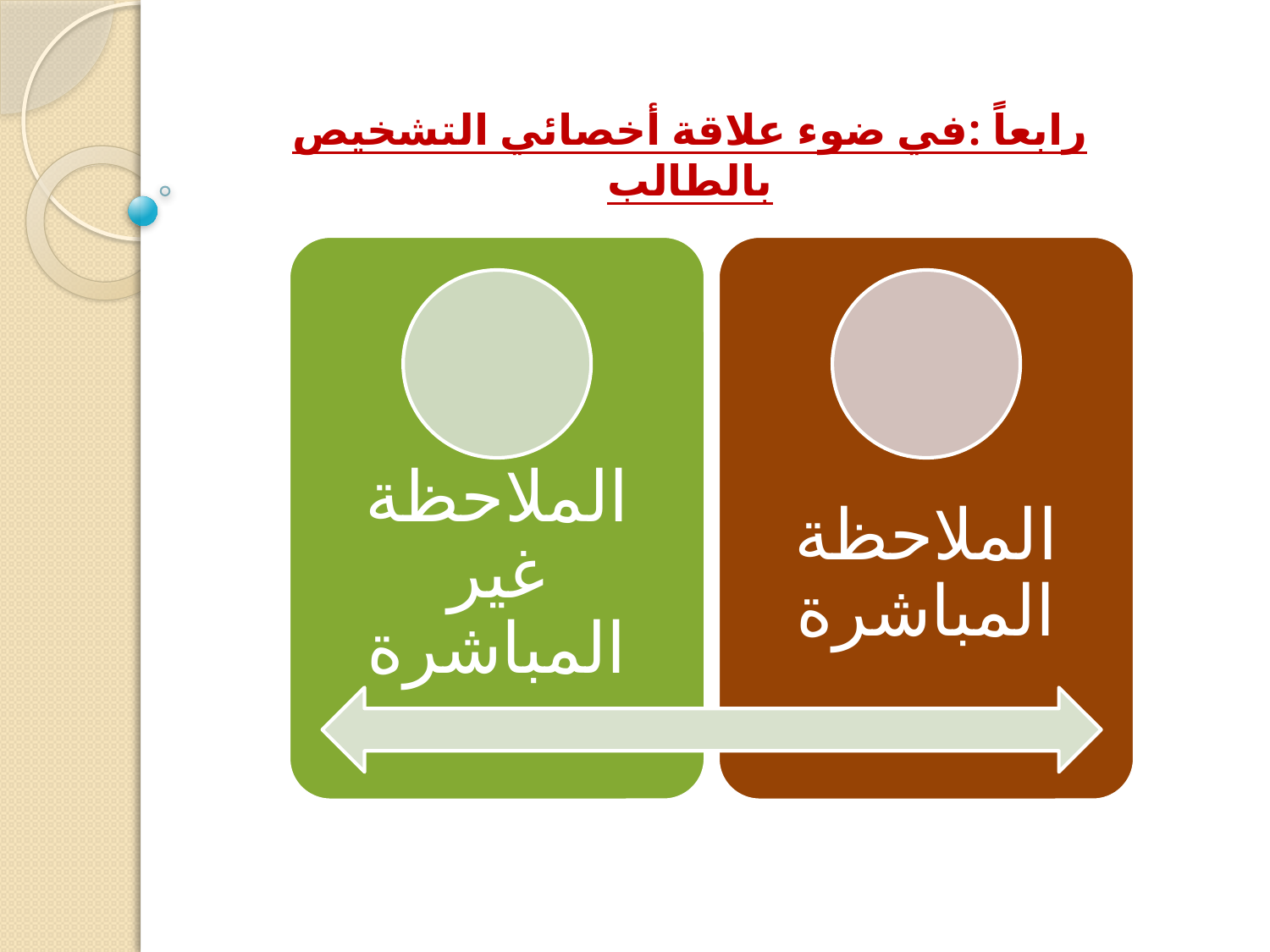

رابعاً :في ضوء علاقة أخصائي التشخيص بالطالب
الملاحظة غير المباشرة
الملاحظة المباشرة